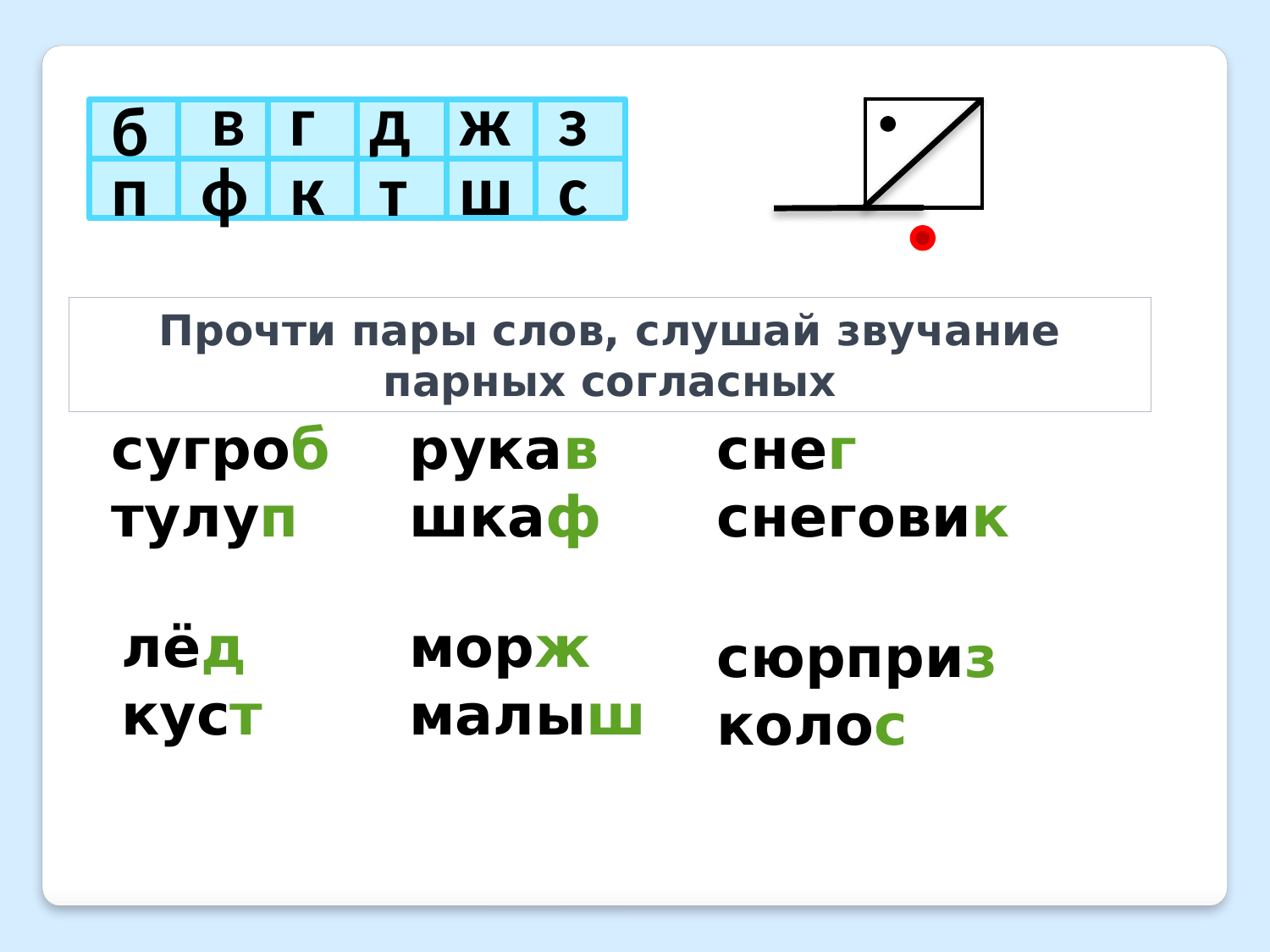

в
г
д
ж
з
б

к
ш
с
п
ф
т

Прочти пары слов, слушай звучание парных согласных
сугроб
тулуп
рукав
шкаф
снег
снеговик
лёд
куст
морж
малыш
сюрприз
колос